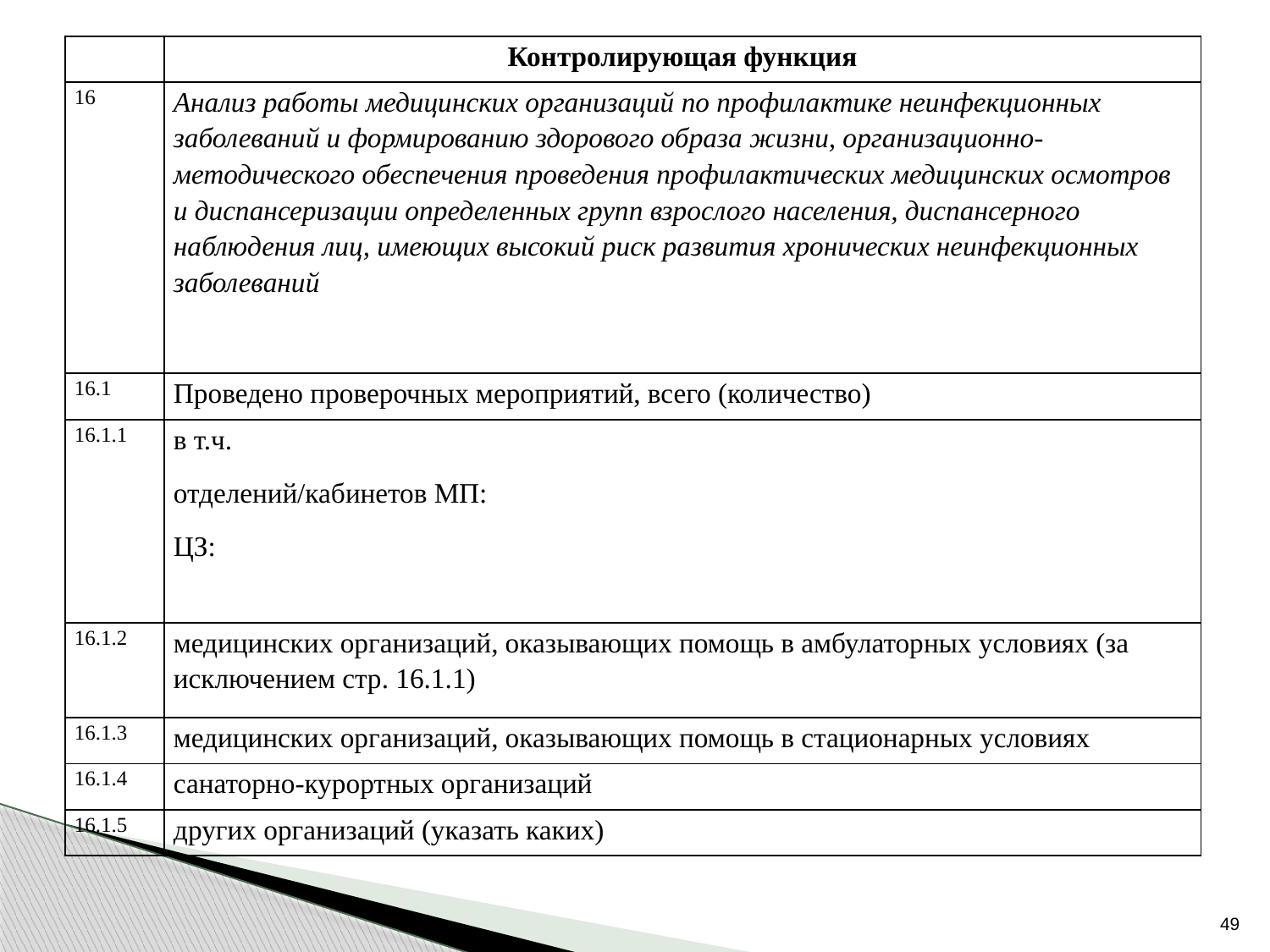

|  | Контролирующая функция |
| --- | --- |
| 16 | Анализ работы медицинских организаций по профилактике неинфекционных заболеваний и формированию здорового образа жизни, организационно-методического обеспечения проведения профилактических медицинских осмотров и диспансеризации определенных групп взрослого населения, диспансерного наблюдения лиц, имеющих высокий риск развития хронических неинфекционных заболеваний |
| 16.1 | Проведено проверочных мероприятий, всего (количество) |
| 16.1.1 | в т.ч. отделений/кабинетов МП: ЦЗ: |
| 16.1.2 | медицинских организаций, оказывающих помощь в амбулаторных условиях (за исключением стр. 16.1.1) |
| 16.1.3 | медицинских организаций, оказывающих помощь в стационарных условиях |
| 16.1.4 | санаторно-курортных организаций |
| 16.1.5 | других организаций (указать каких) |
49